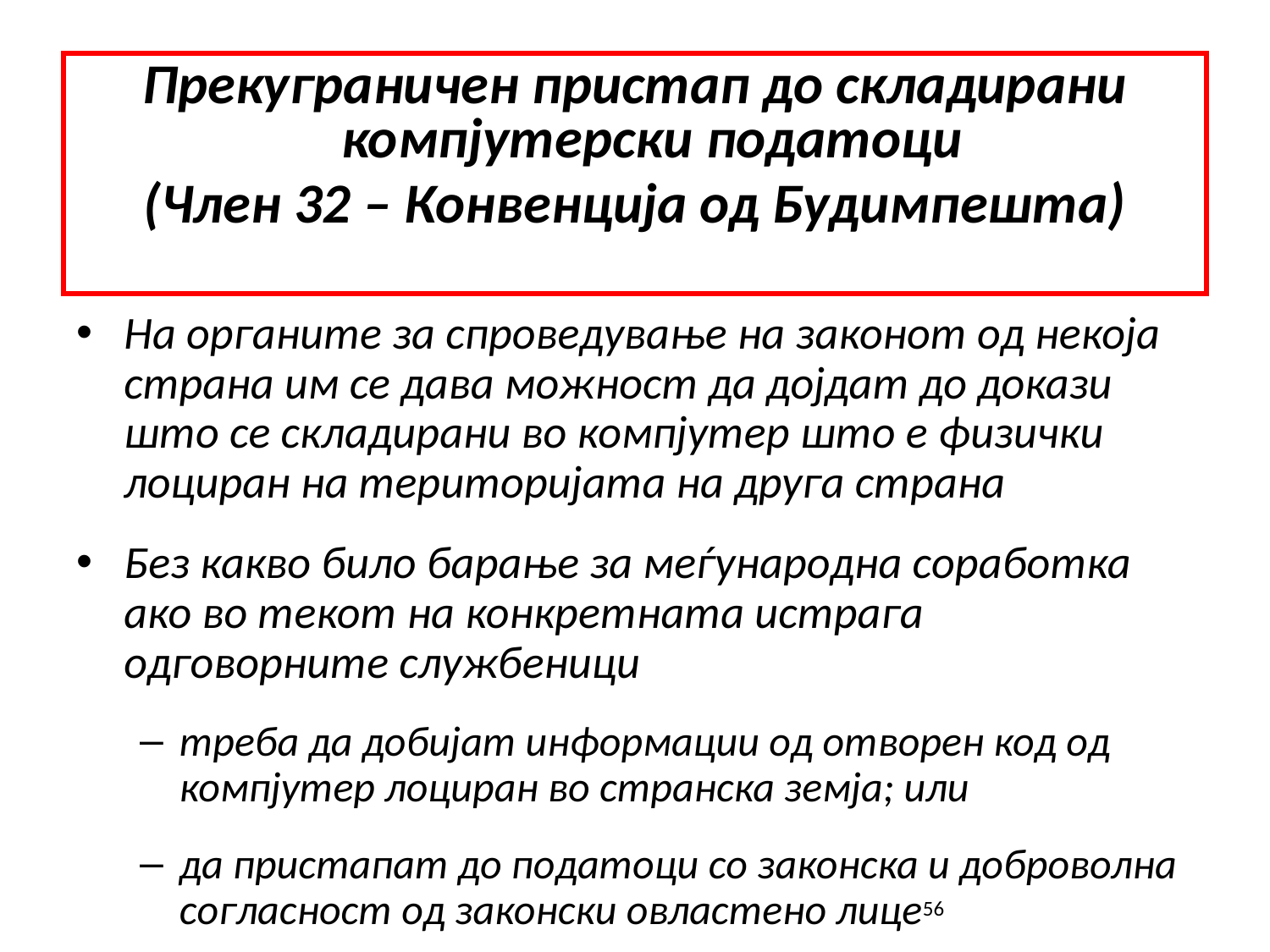

Прекуграничен пристап до складирани компјутерски податоци
(Член 32 – Конвенција од Будимпешта)

На органите за спроведување на законот од некоја страна им се дава можност да дојдат до докази што се складирани во компјутер што е физички лоциран на територијата на друга страна
Без какво било барање за меѓународна соработка ако во текот на конкретната истрага одговорните службеници
треба да добијат информации од отворен код од компјутер лоциран во странска земја; или
да пристапат до податоци со законска и доброволна согласност од законски овластено лице
56